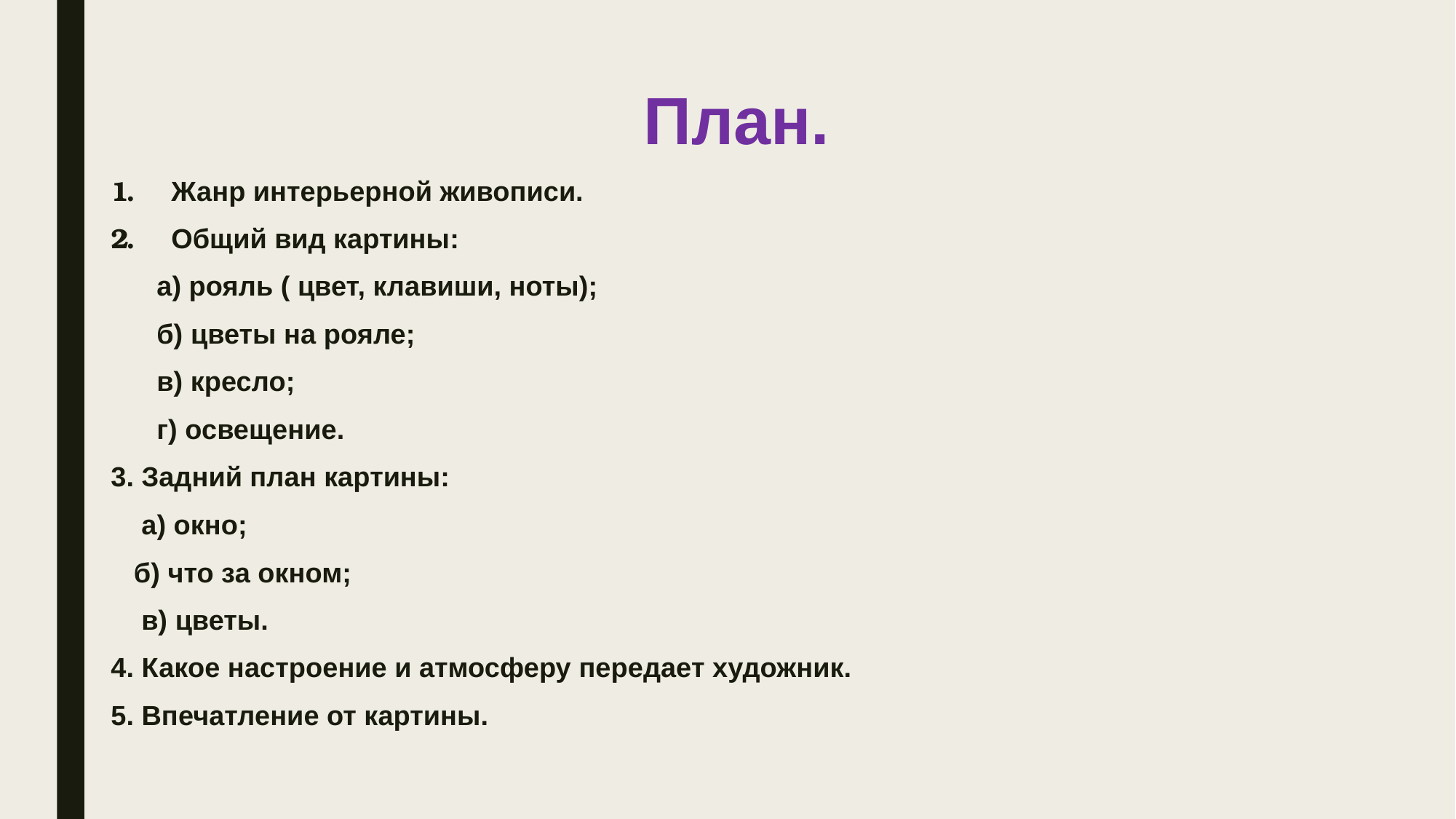

# План.
Жанр интерьерной живописи.
Общий вид картины:
      а) рояль ( цвет, клавиши, ноты);
      б) цветы на рояле;
      в) кресло;
      г) освещение.
3. Задний план картины:
    а) окно;
   б) что за окном;
    в) цветы.
4. Какое настроение и атмосферу передает художник.
5. Впечатление от картины.